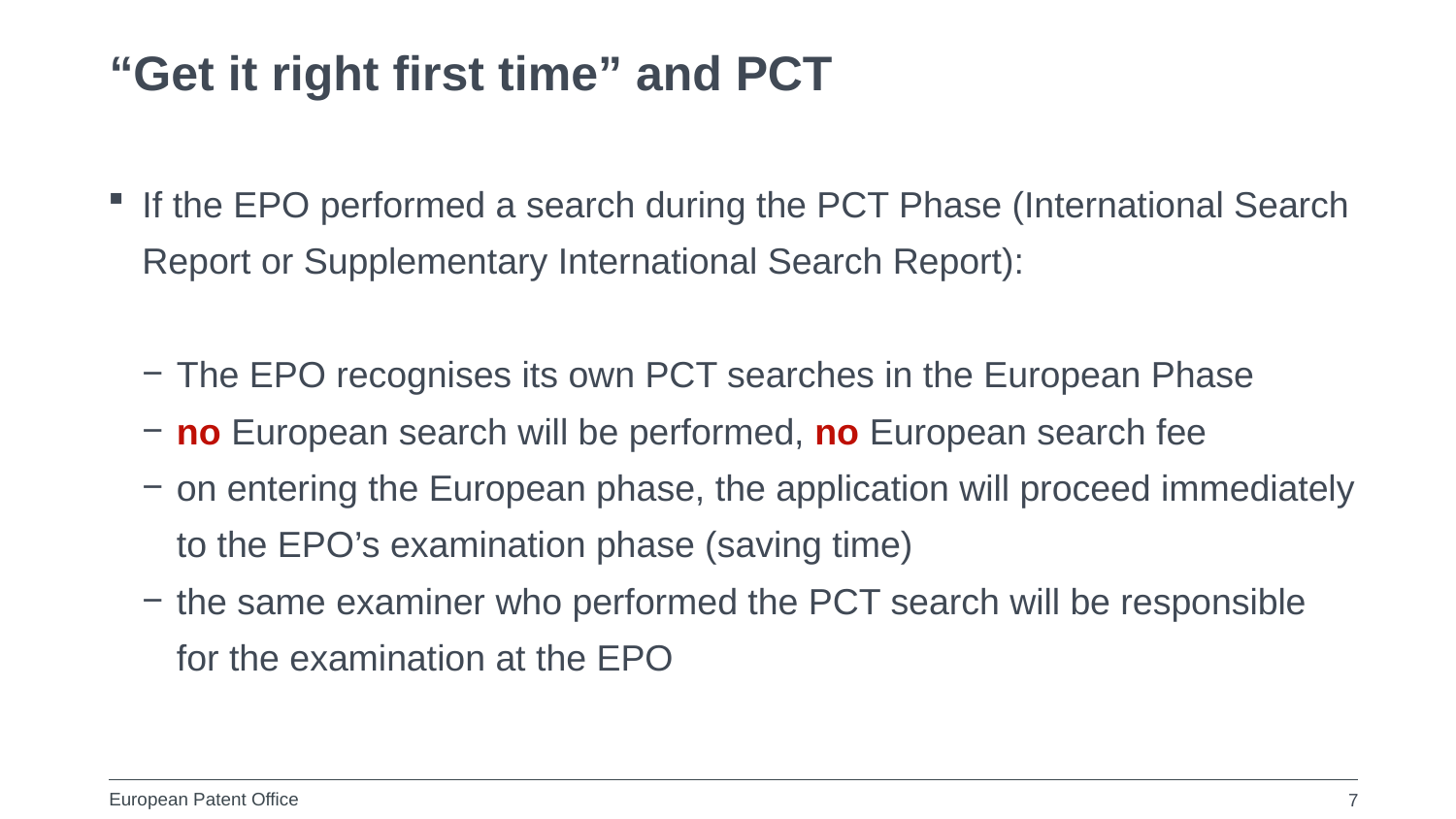

# “Get it right first time” and PCT
If the EPO performed a search during the PCT Phase (International Search Report or Supplementary International Search Report):

The EPO recognises its own PCT searches in the European Phase
no European search will be performed, no European search fee
on entering the European phase, the application will proceed immediately to the EPO’s examination phase (saving time)
the same examiner who performed the PCT search will be responsible for the examination at the EPO
7